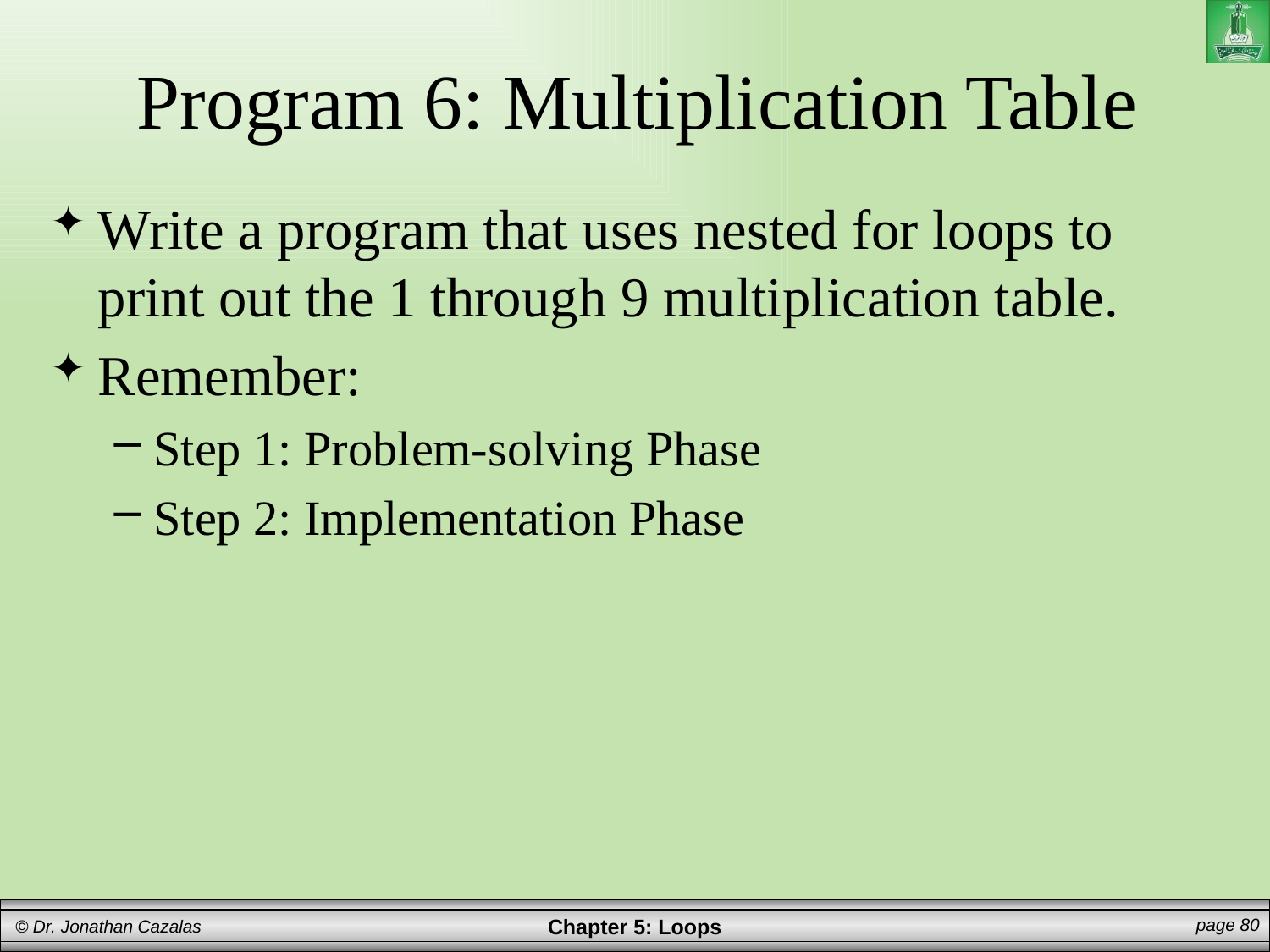

# Program 6: Multiplication Table
Write a program that uses nested for loops to print out the 1 through 9 multiplication table.
Remember:
Step 1: Problem-solving Phase
Step 2: Implementation Phase